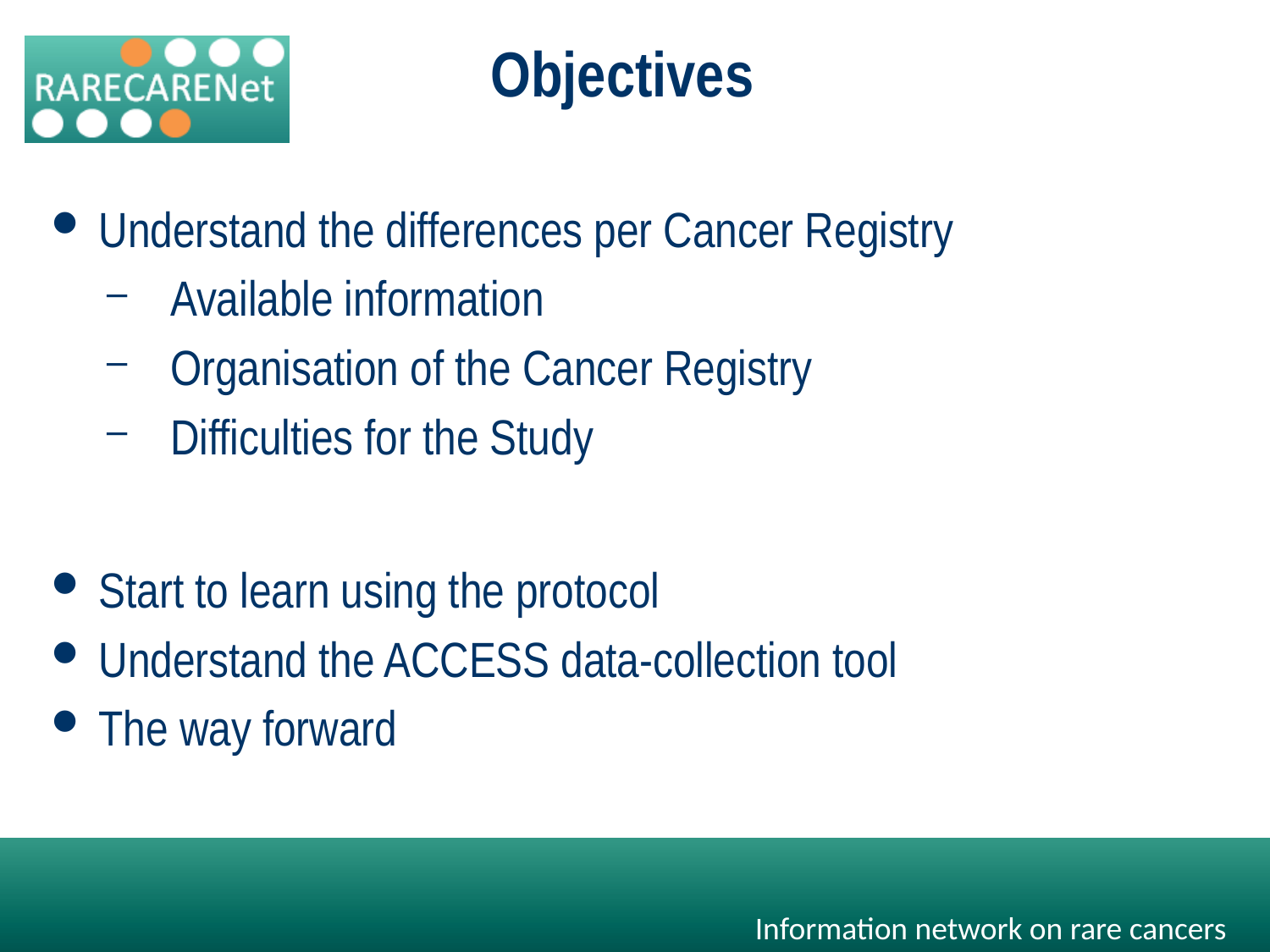

# Objectives
Understand the differences per Cancer Registry
Available information
Organisation of the Cancer Registry
Difficulties for the Study

Start to learn using the protocol
Understand the ACCESS data-collection tool
The way forward